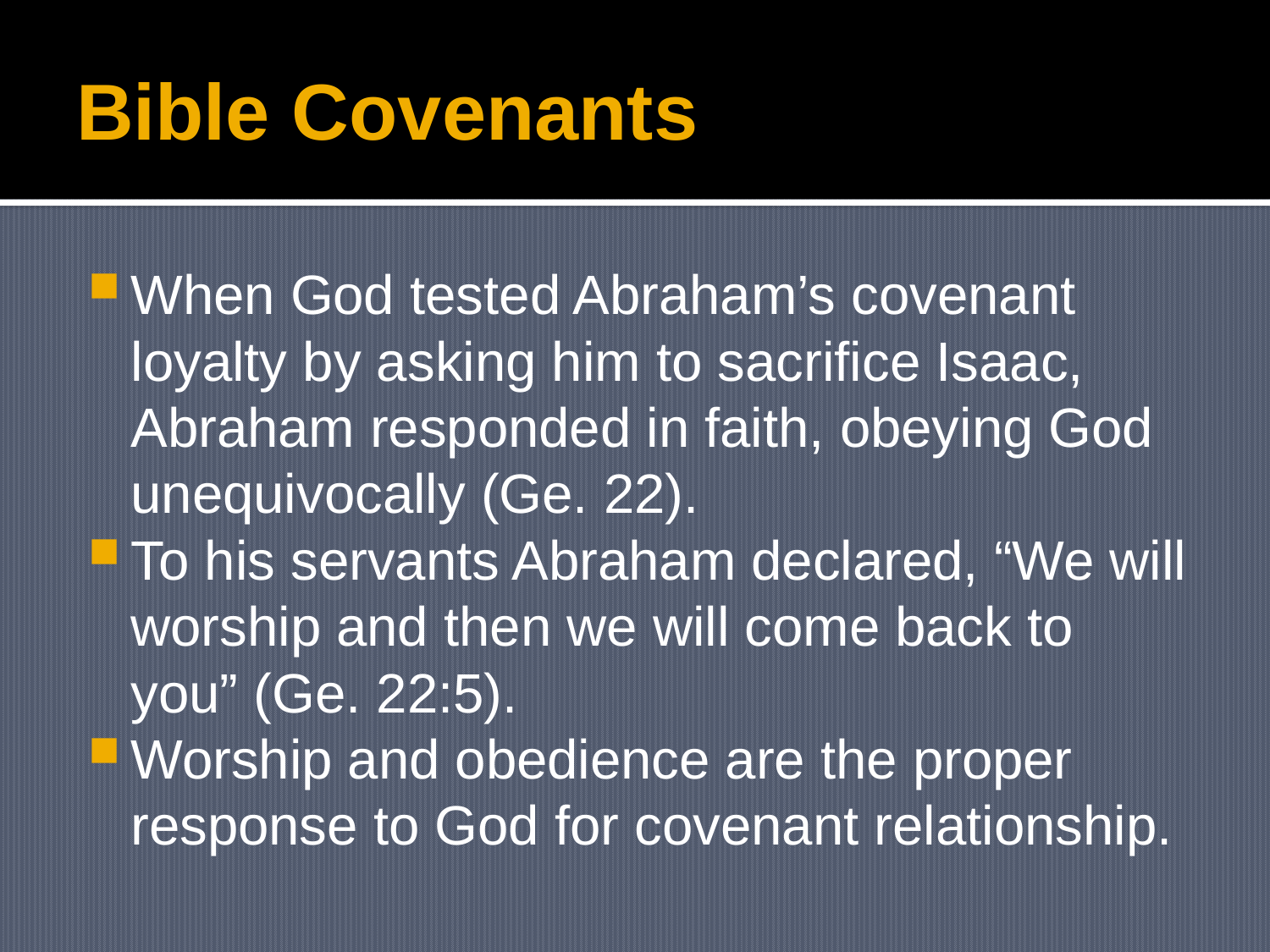

# Bible Covenants
When God tested Abraham’s covenant loyalty by asking him to sacrifice Isaac, Abraham responded in faith, obeying God unequivocally (Ge. 22).
To his servants Abraham declared, “We will worship and then we will come back to you” (Ge. 22:5).
Worship and obedience are the proper response to God for covenant relationship.